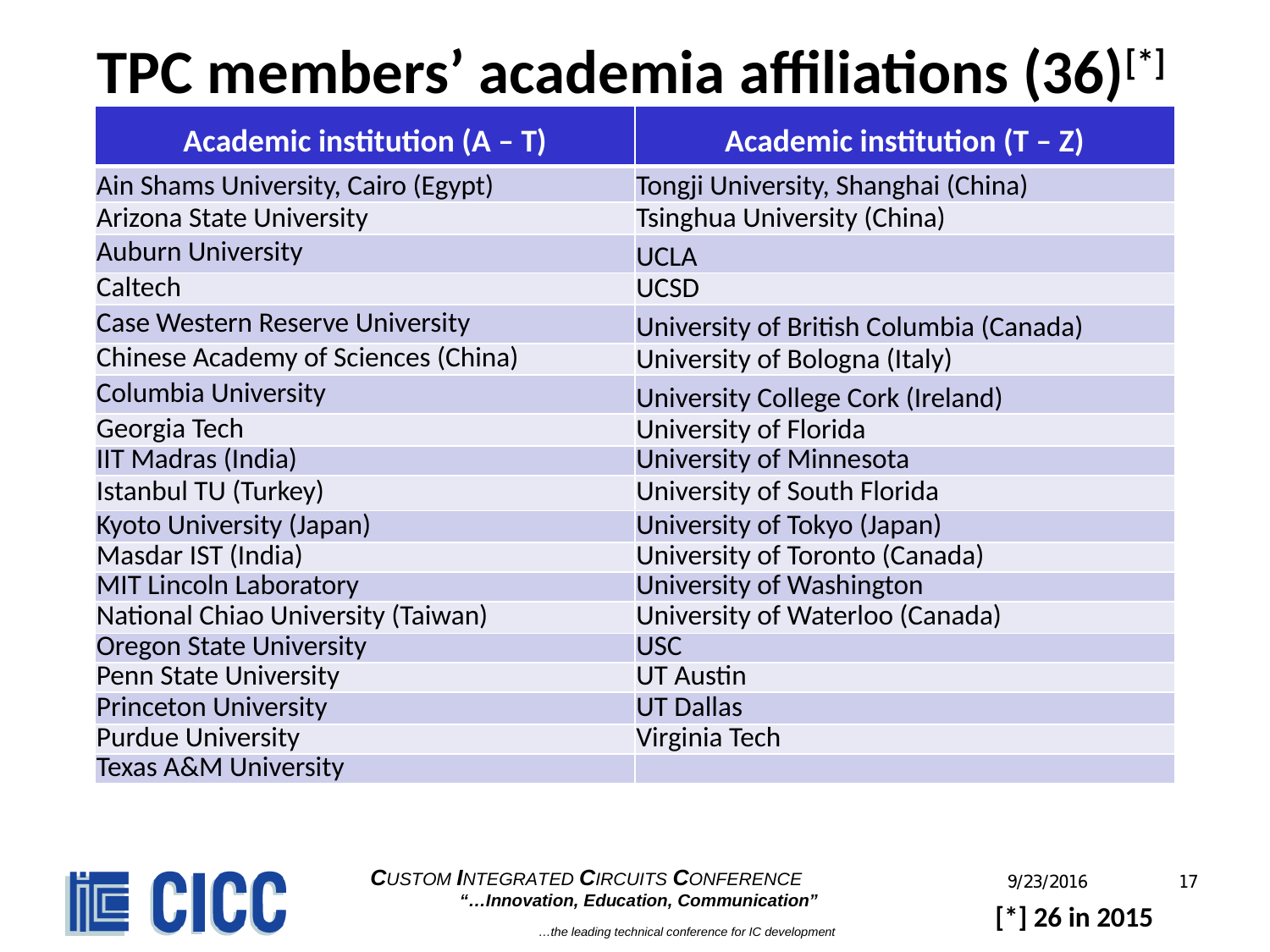

# TPC members’ academia affiliations (36)[*]
| Academic institution (A – T) | Academic institution (T – Z) |
| --- | --- |
| Ain Shams University, Cairo (Egypt) | Tongji University, Shanghai (China) |
| Arizona State University | Tsinghua University (China) |
| Auburn University | UCLA |
| Caltech | UCSD |
| Case Western Reserve University | University of British Columbia (Canada) |
| Chinese Academy of Sciences (China) | University of Bologna (Italy) |
| Columbia University | University College Cork (Ireland) |
| Georgia Tech | University of Florida |
| IIT Madras (India) | University of Minnesota |
| Istanbul TU (Turkey) | University of South Florida |
| Kyoto University (Japan) | University of Tokyo (Japan) |
| Masdar IST (India) | University of Toronto (Canada) |
| MIT Lincoln Laboratory | University of Washington |
| National Chiao University (Taiwan) | University of Waterloo (Canada) |
| Oregon State University | USC |
| Penn State University | UT Austin |
| Princeton University | UT Dallas |
| Purdue University | Virginia Tech |
| Texas A&M University |  |
[*] 26 in 2015